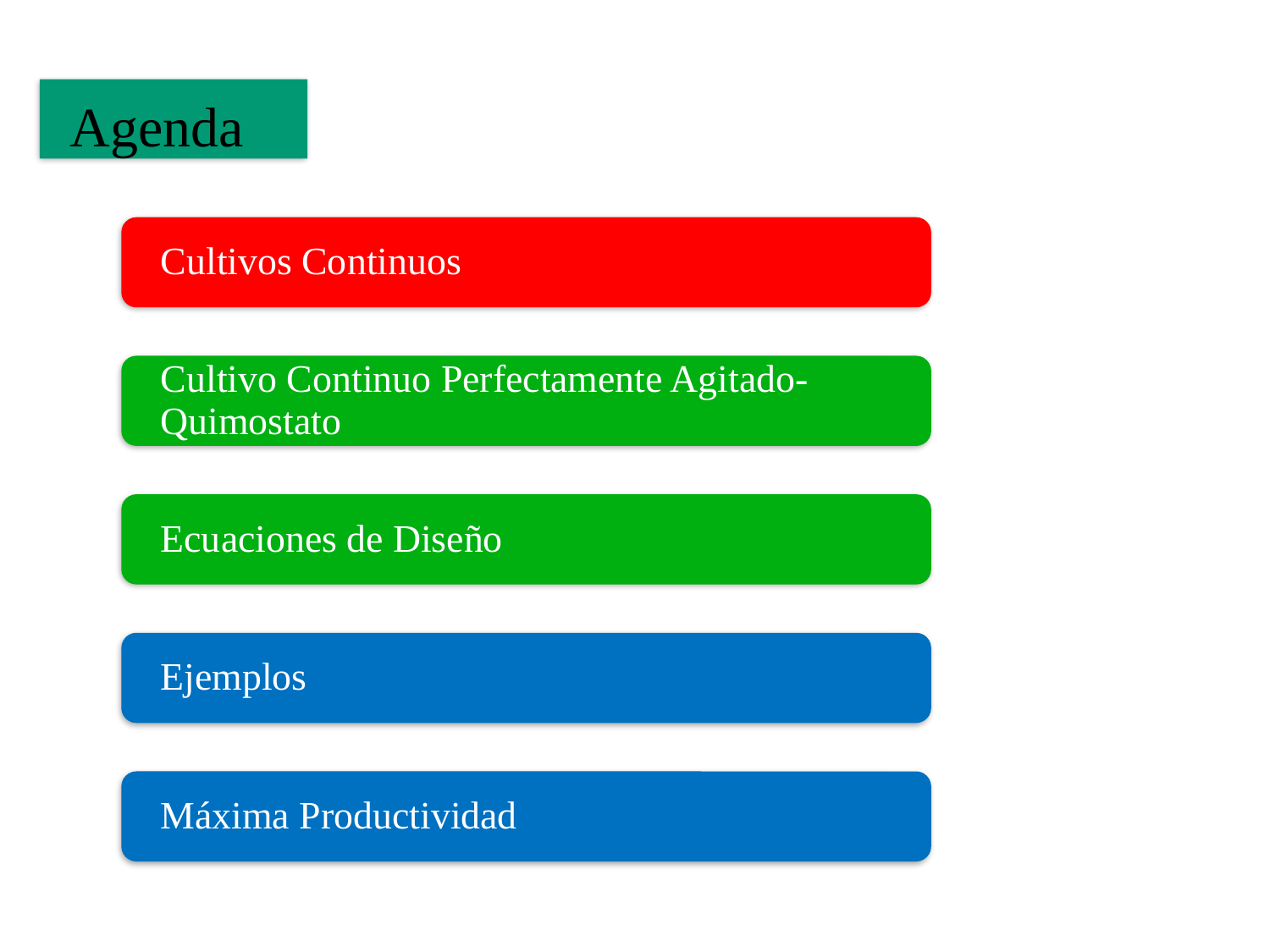

Agenda
Cultivos Continuos
Cultivo Continuo Perfectamente Agitado-Quimostato
Ecuaciones de Diseño
Ejemplos
Máxima Productividad